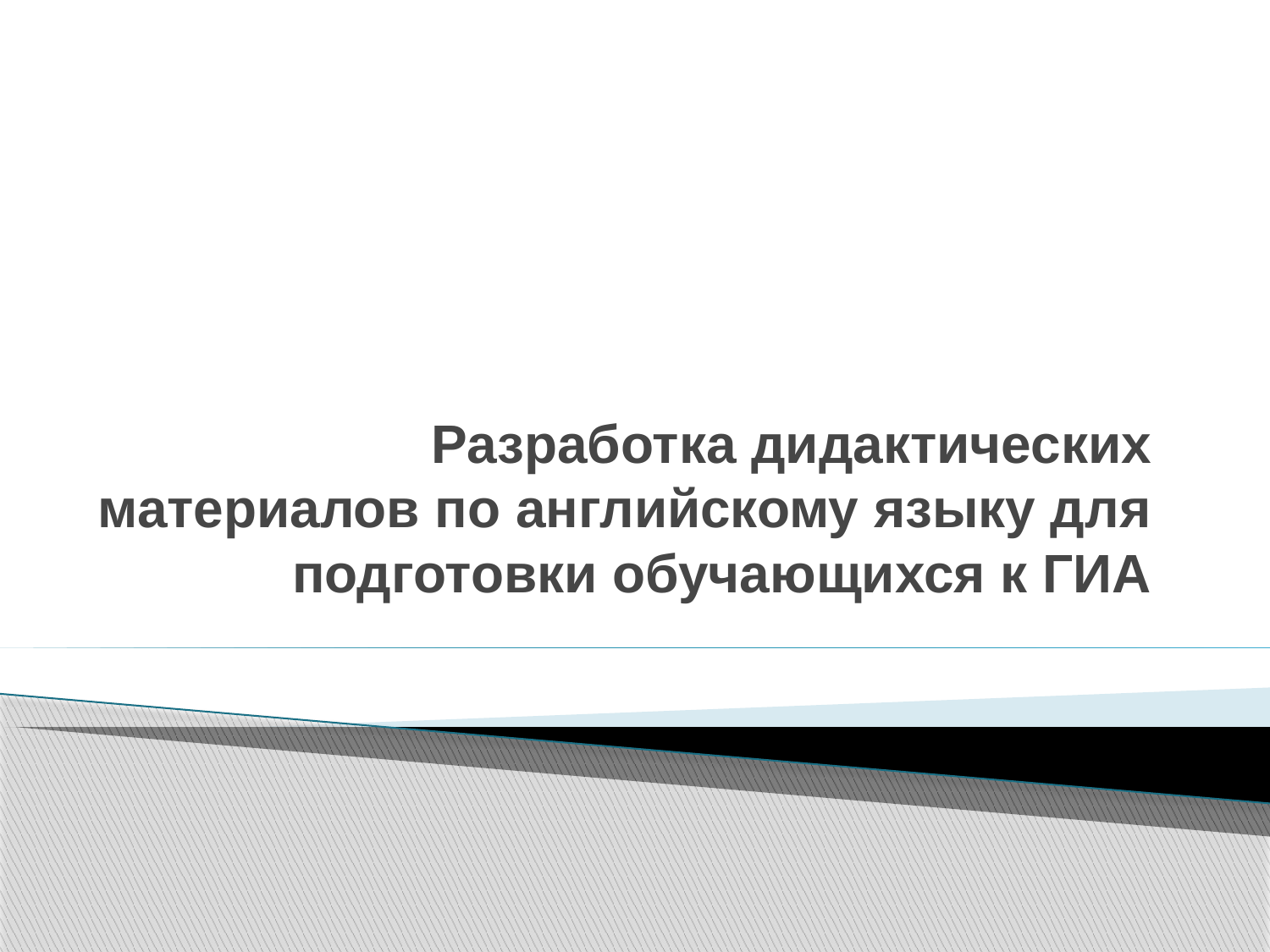

# Разработка дидактических материалов по английскому языку для подготовки обучающихся к ГИА